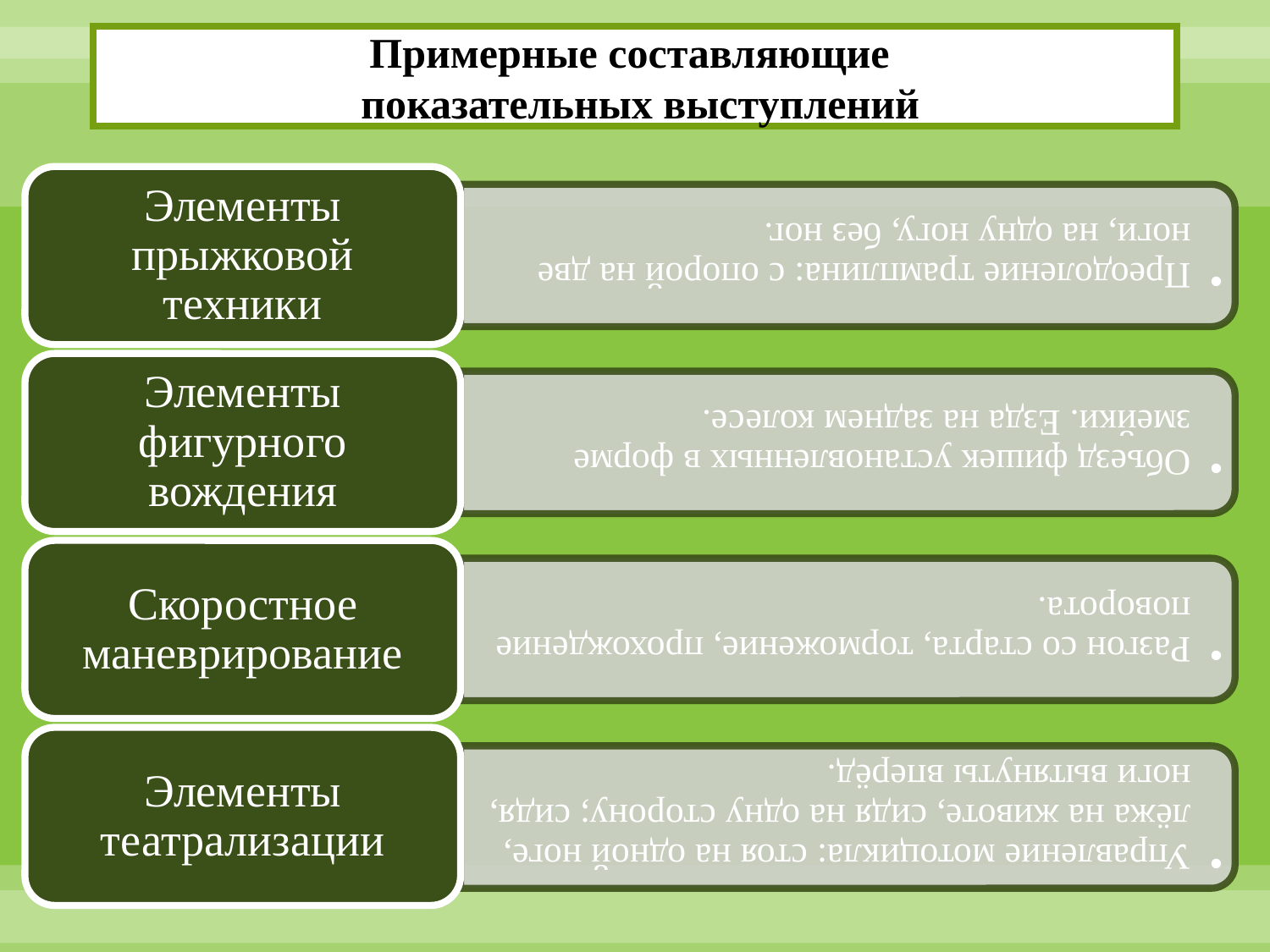

# Примерные составляющие показательных выступлений
Преодоление трамплина: с опорой на две ноги, на одну ногу, без ног.
Элементы прыжковой техники
Объезд фишек установленных в форме змейки. Езда на заднем колесе.
Элементы фигурного вождения
Разгон со старта, торможение, прохождение поворота.
Скоростное маневрирование
Управление мотоцикла: стоя на одной ноге, лёжа на животе, сидя на одну сторону; сидя, ноги вытянуты вперёд.
Элементы театрализации